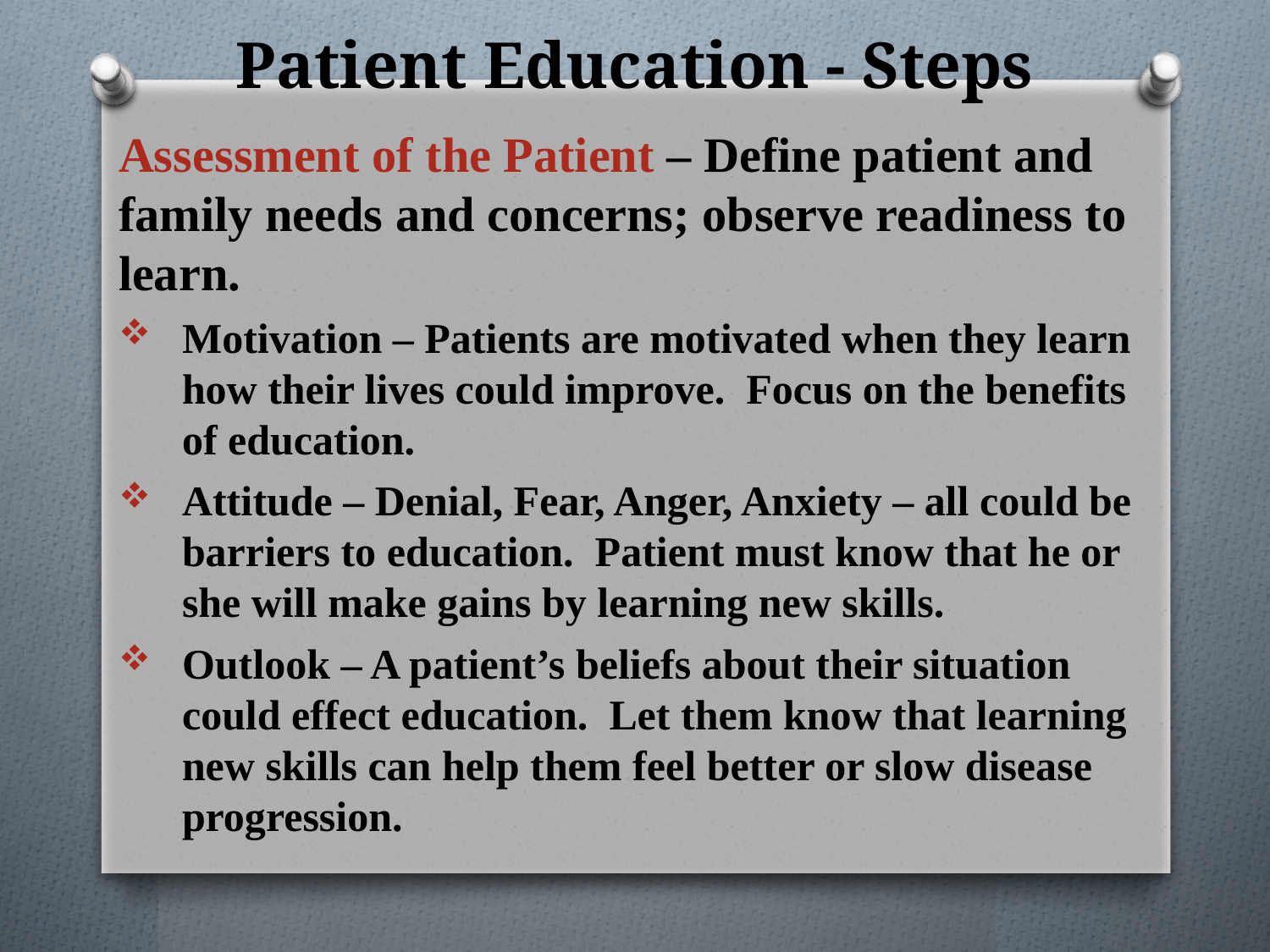

# Patient Education - Steps
Assessment of the Patient – Define patient and family needs and concerns; observe readiness to learn.
Motivation – Patients are motivated when they learn how their lives could improve.  Focus on the benefits of education.
Attitude – Denial, Fear, Anger, Anxiety – all could be barriers to education.  Patient must know that he or she will make gains by learning new skills.
Outlook – A patient’s beliefs about their situation could effect education.  Let them know that learning new skills can help them feel better or slow disease progression.